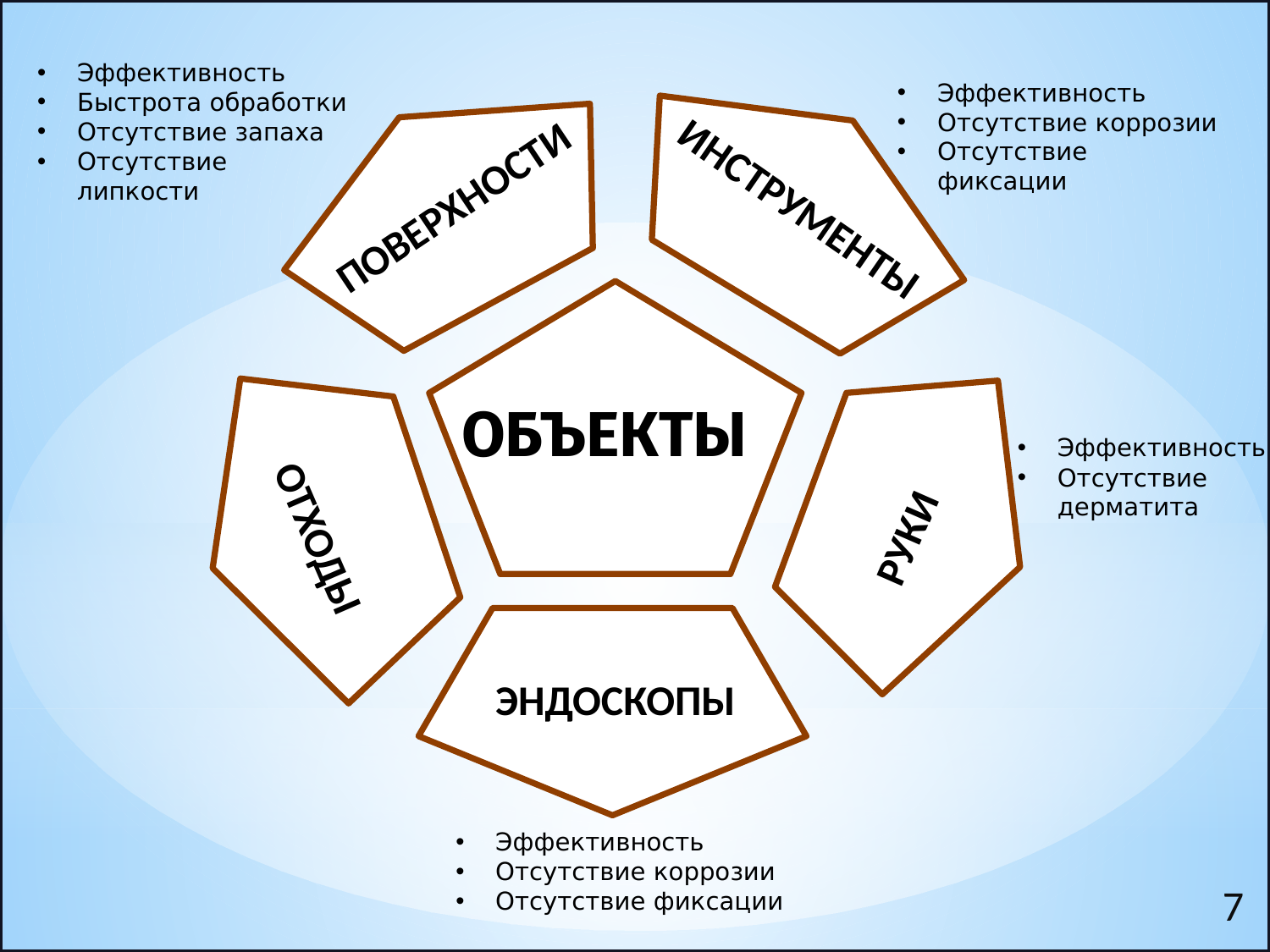

Эффективность
Быстрота обработки
Отсутствие запаха
Отсутствие липкости

Эффективность
Отсутствие коррозии
Отсутствие фиксации
Эффективность
Отсутствие дерматита
Эффективность
Отсутствие коррозии
Отсутствие фиксации

ОБЪЕКТЫ

ПОВЕРХНОСТИ
ИНСТРУМЕНТЫ
РУКИ
ОТХОДЫ
ЭНДОСКОПЫ
7